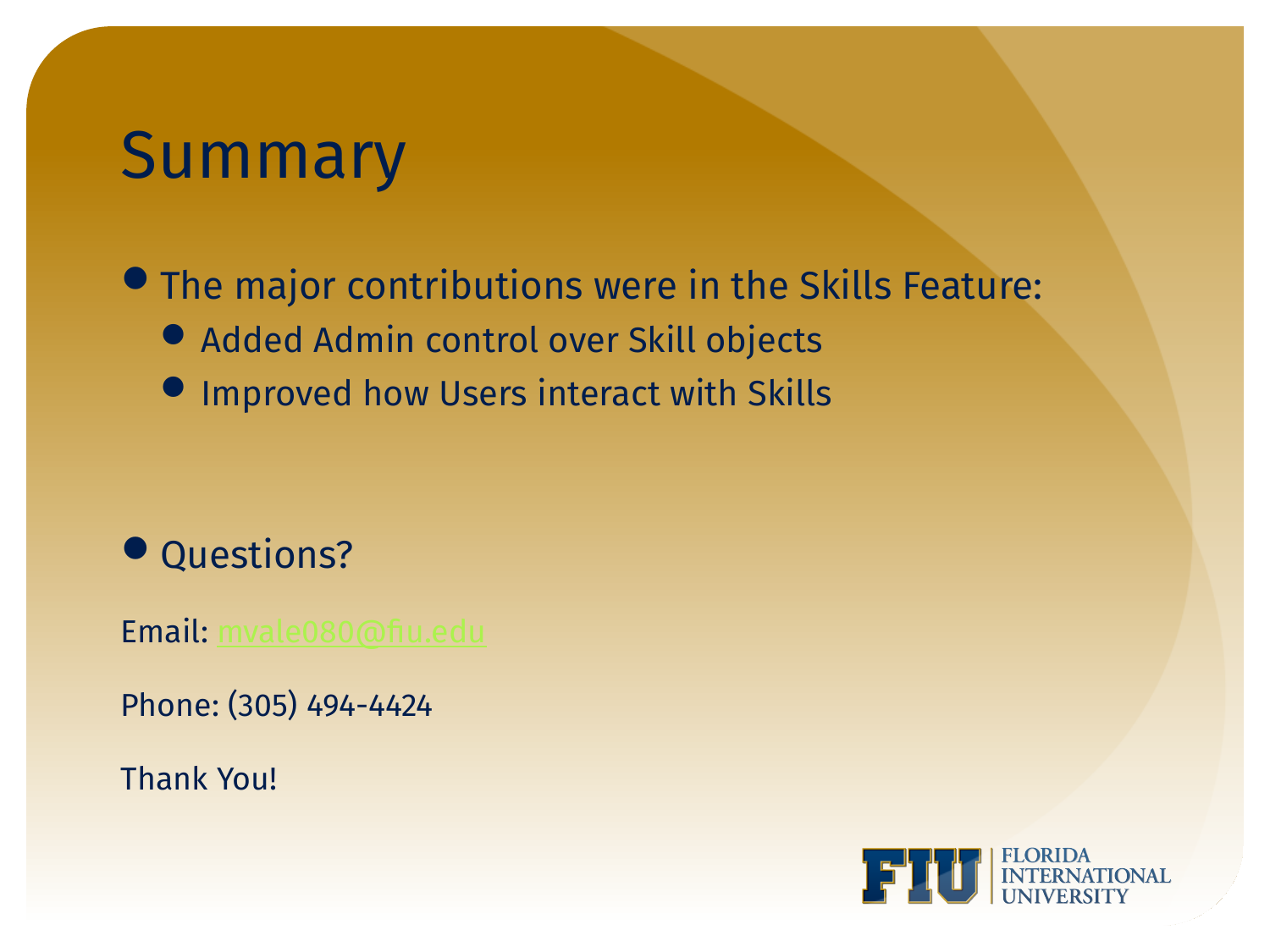

# Summary
The major contributions were in the Skills Feature:
Added Admin control over Skill objects
Improved how Users interact with Skills

Questions?
Email: mvale080@fiu.edu
Phone: (305) 494-4424
Thank You!